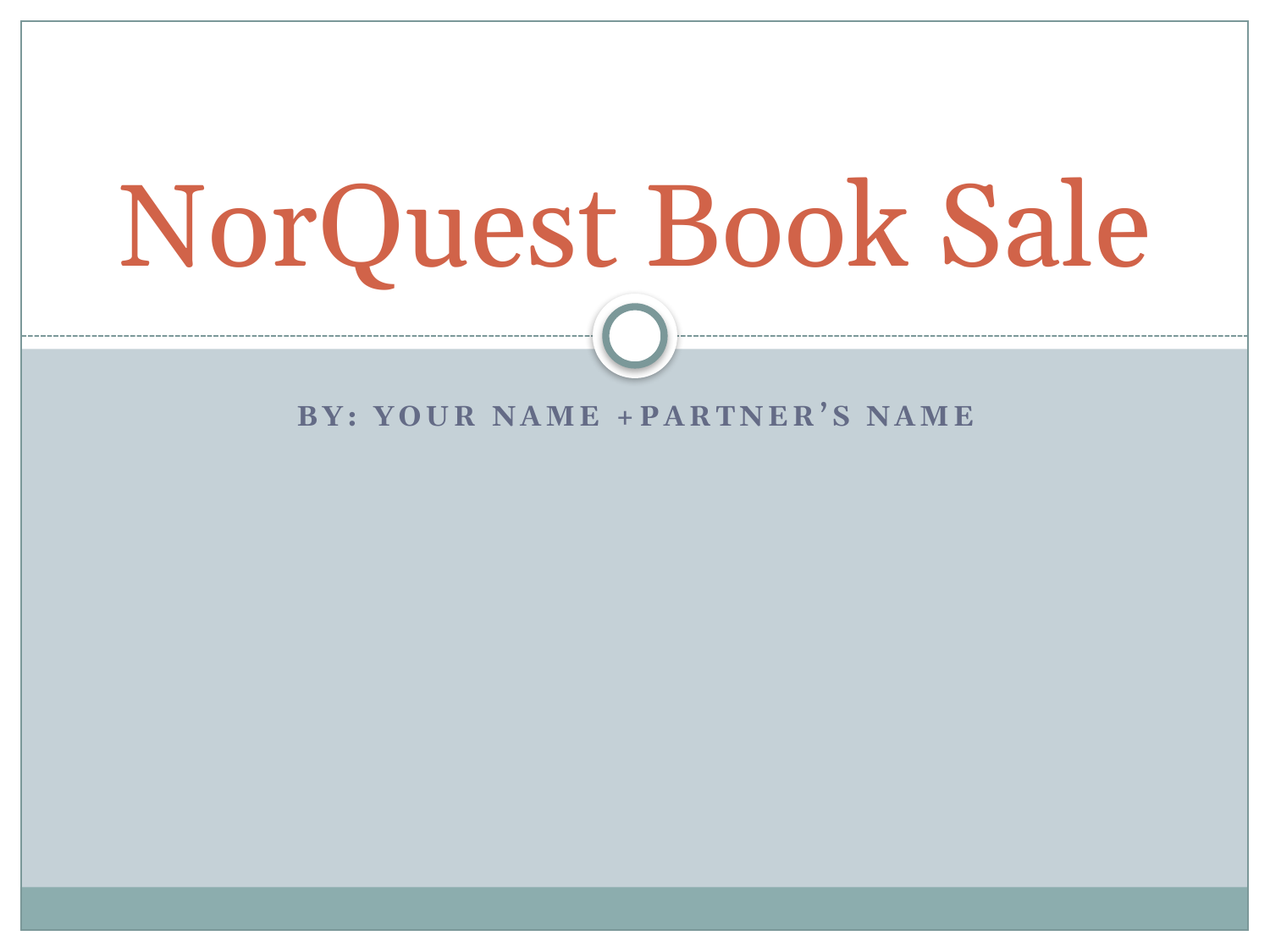

# NorQuest Book Sale
By: your name +partner’s name